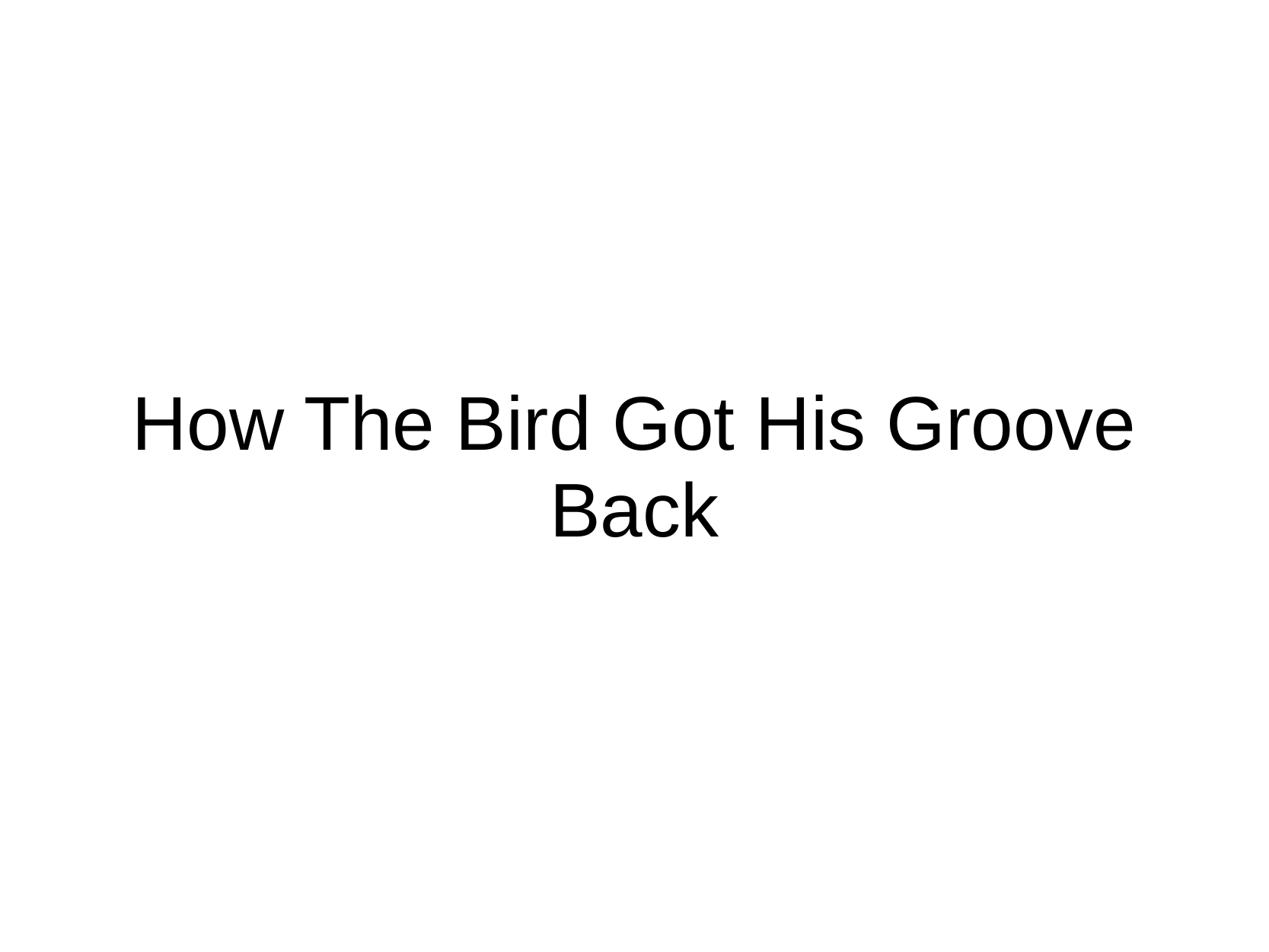

# How The Bird Got His Groove Back